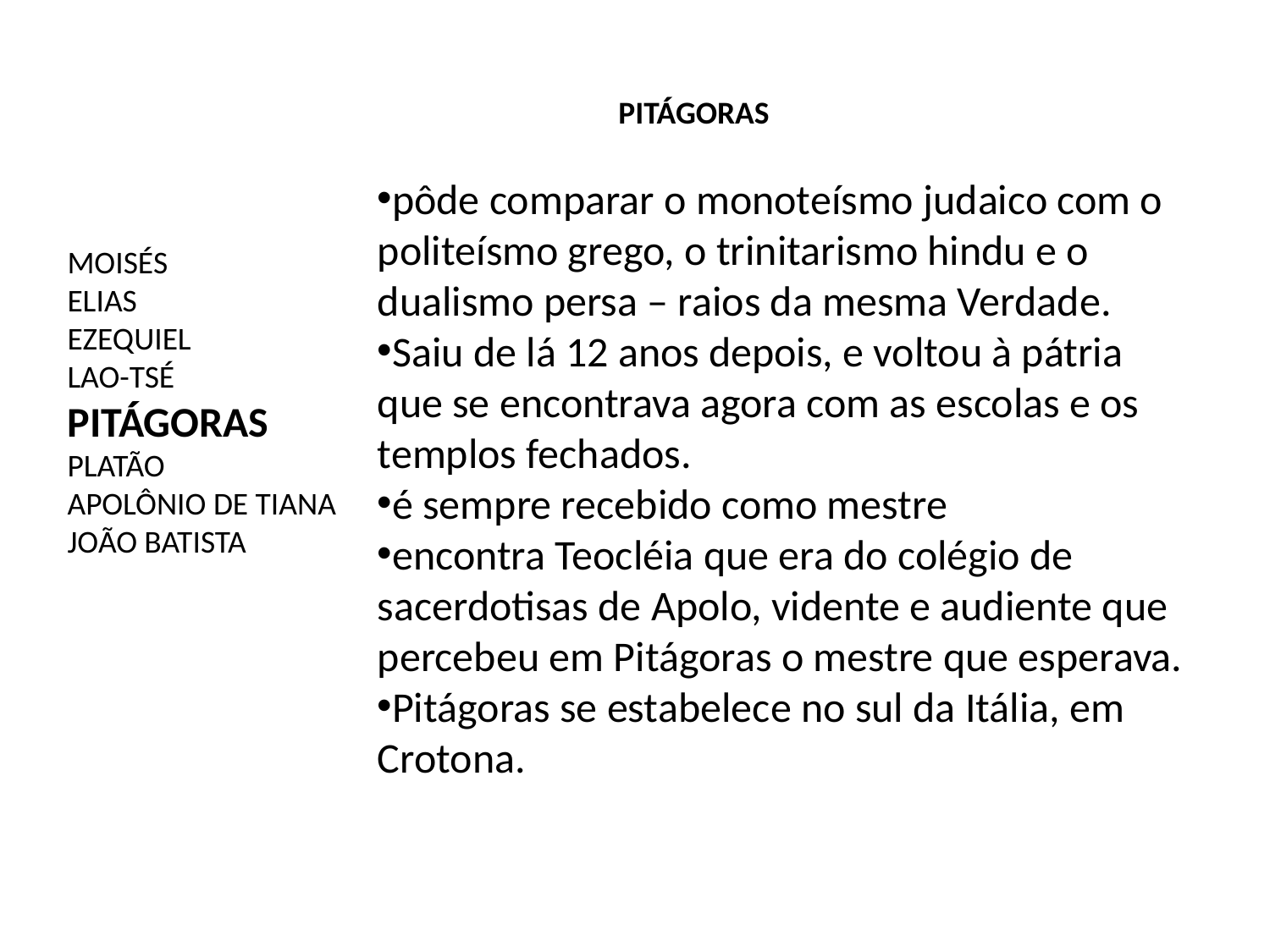

PITÁGORAS
pôde comparar o monoteísmo judaico com o politeísmo grego, o trinitarismo hindu e o dualismo persa – raios da mesma Verdade.
Saiu de lá 12 anos depois, e voltou à pátria que se encontrava agora com as escolas e os templos fechados.
é sempre recebido como mestre
encontra Teocléia que era do colégio de sacerdotisas de Apolo, vidente e audiente que percebeu em Pitágoras o mestre que esperava.
Pitágoras se estabelece no sul da Itália, em Crotona.
MOISÉS
ELIAS
EZEQUIEL
LAO-TSÉ
PITÁGORAS
PLATÃO
APOLÔNIO DE TIANA
JOÃO BATISTA